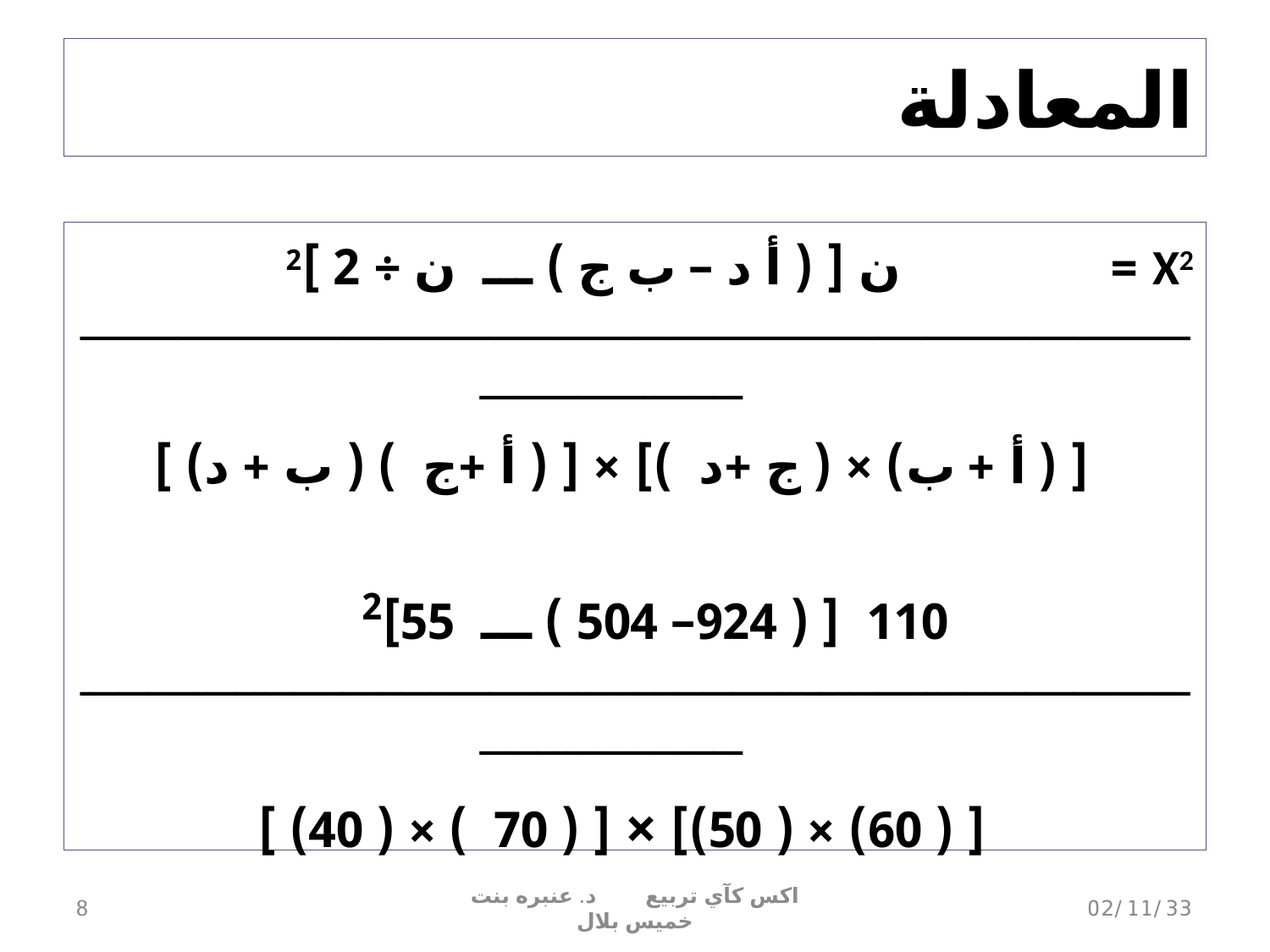

# المعادلة
X2 =                ن [ ( أ د – ب ج ) ـــ  ن ÷ 2 ]2
ـــــــــــــــــــــــــــــــــــــــــــــــــــــــــــــــــــــــــــــــــــــــــــــــــــــــــــــــــــــــــــــــــــــــــــــ
  [ ( أ + ب) × ( ج +د  )] × [ ( أ +ج  ) ( ب + د) ]

                   110  [ ( 924– 504 ) ـــ  55]2
ـــــــــــــــــــــــــــــــــــــــــــــــــــــــــــــــــــــــــــــــــــــــــــــــــــــــــــــــــــــــــــــــــــــــــــــ
  [ ( 60) × ( 50)] × [ ( 70  ) × ( 40) ]

8
اكس كآي تربيع        د. عنبره بنت خميس بلال
02/11/33